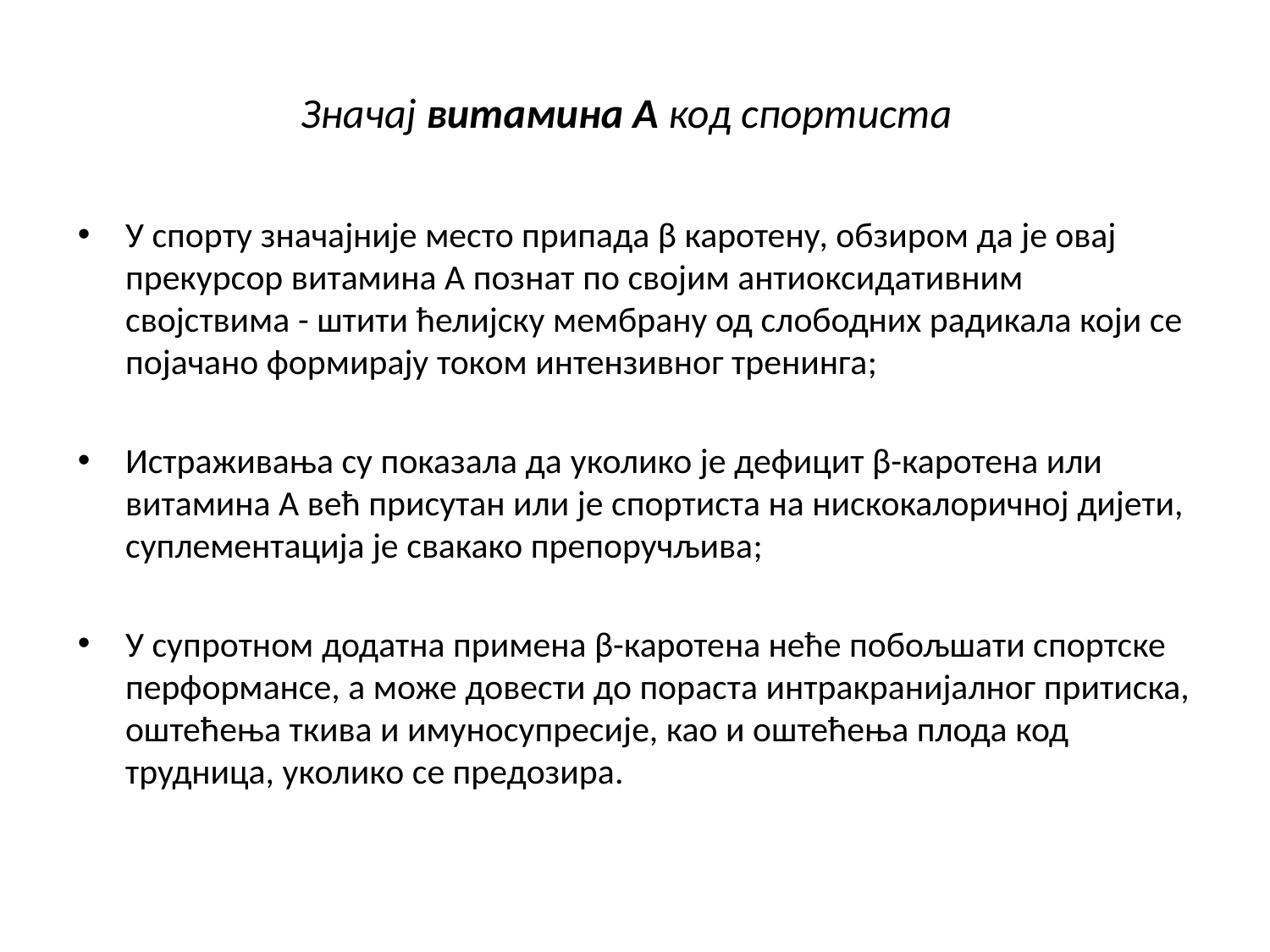

# Значај витамина А код спортиста
У спорту значајније место припада β каротену, обзиром да је овај прекурсор витамина А познат по својим антиоксидативним својствима - штити ћелијску мембрану од слободних радикала који се појачано формирају током интензивног тренинга;

Истраживања су показала да уколико је дефицит β-каротена или витамина А већ присутан или је спортиста на нискокалоричној дијети, суплементација је свакако препоручљива;

У супротном додатна примена β-каротена неће побољшати спортске перформансе, а може довести до пораста интракранијалног притиска, оштећења ткива и имуносупресије, као и оштећења плода код трудница, уколико се предозира.